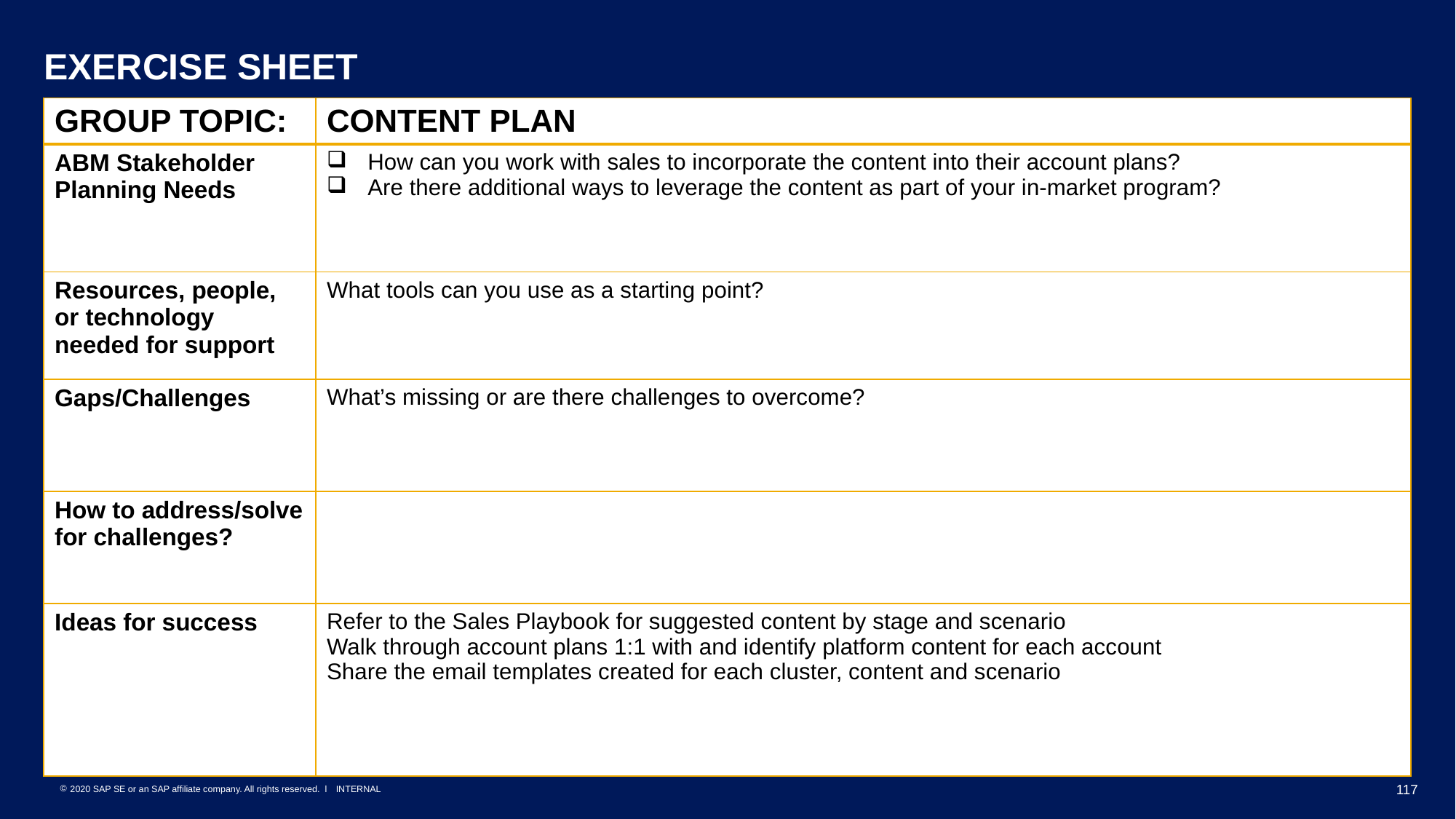

# EXERCISE SHEET
| GROUP TOPIC: | CONTENT PLAN |
| --- | --- |
| ABM Stakeholder Planning Needs | How can you work with sales to incorporate the content into their account plans? Are there additional ways to leverage the content as part of your in-market program? |
| Resources, people, or technology needed for support | What tools can you use as a starting point? |
| Gaps/Challenges | What’s missing or are there challenges to overcome? |
| How to address/solve for challenges? |  |
| Ideas for success | Refer to the Sales Playbook for suggested content by stage and scenario Walk through account plans 1:1 with and identify platform content for each account Share the email templates created for each cluster, content and scenario |